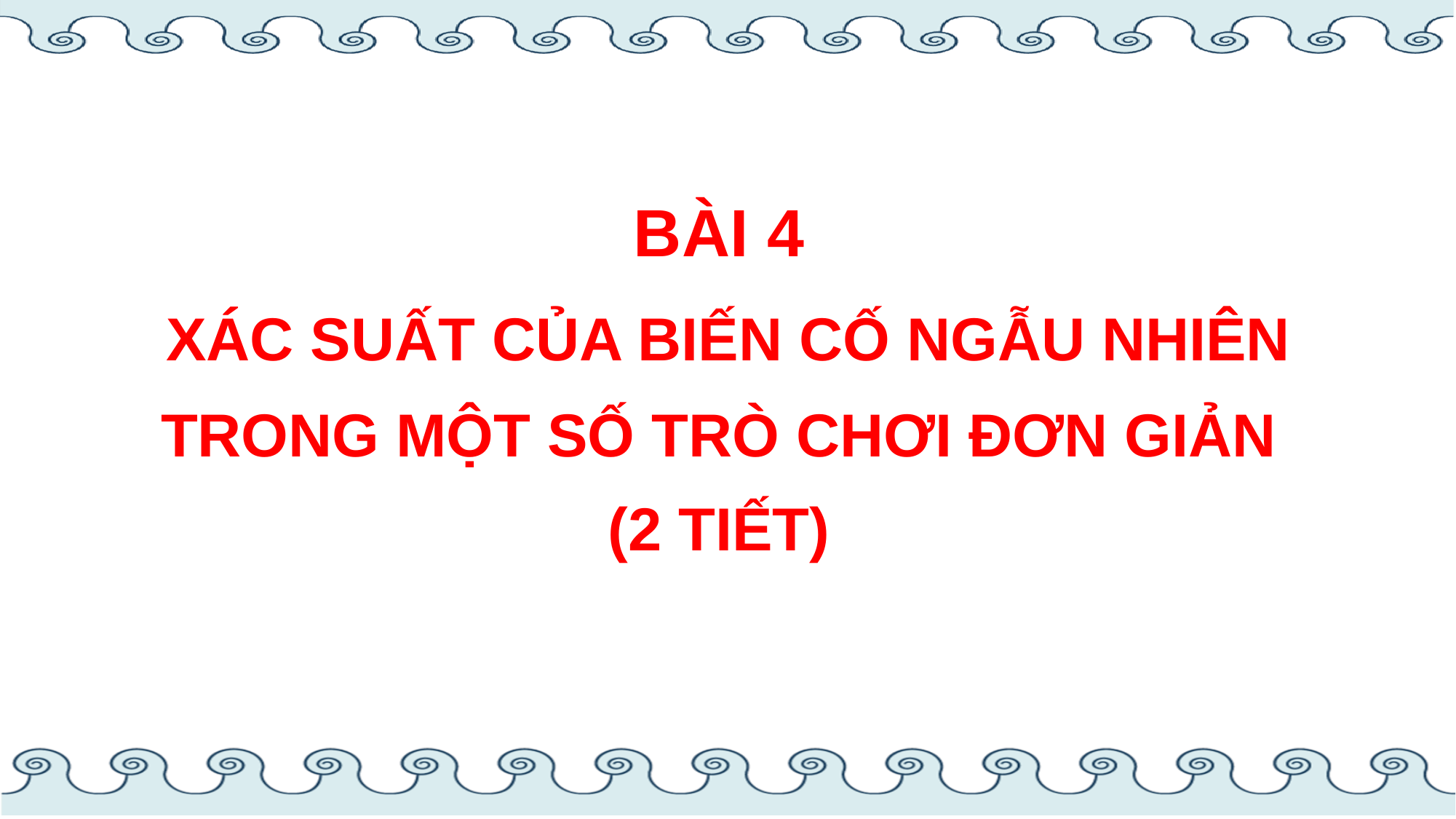

BÀI 4
 Xác suất của biến cố ngẫu nhiên trong một số trò chơi đơn giản
(2 tiết)